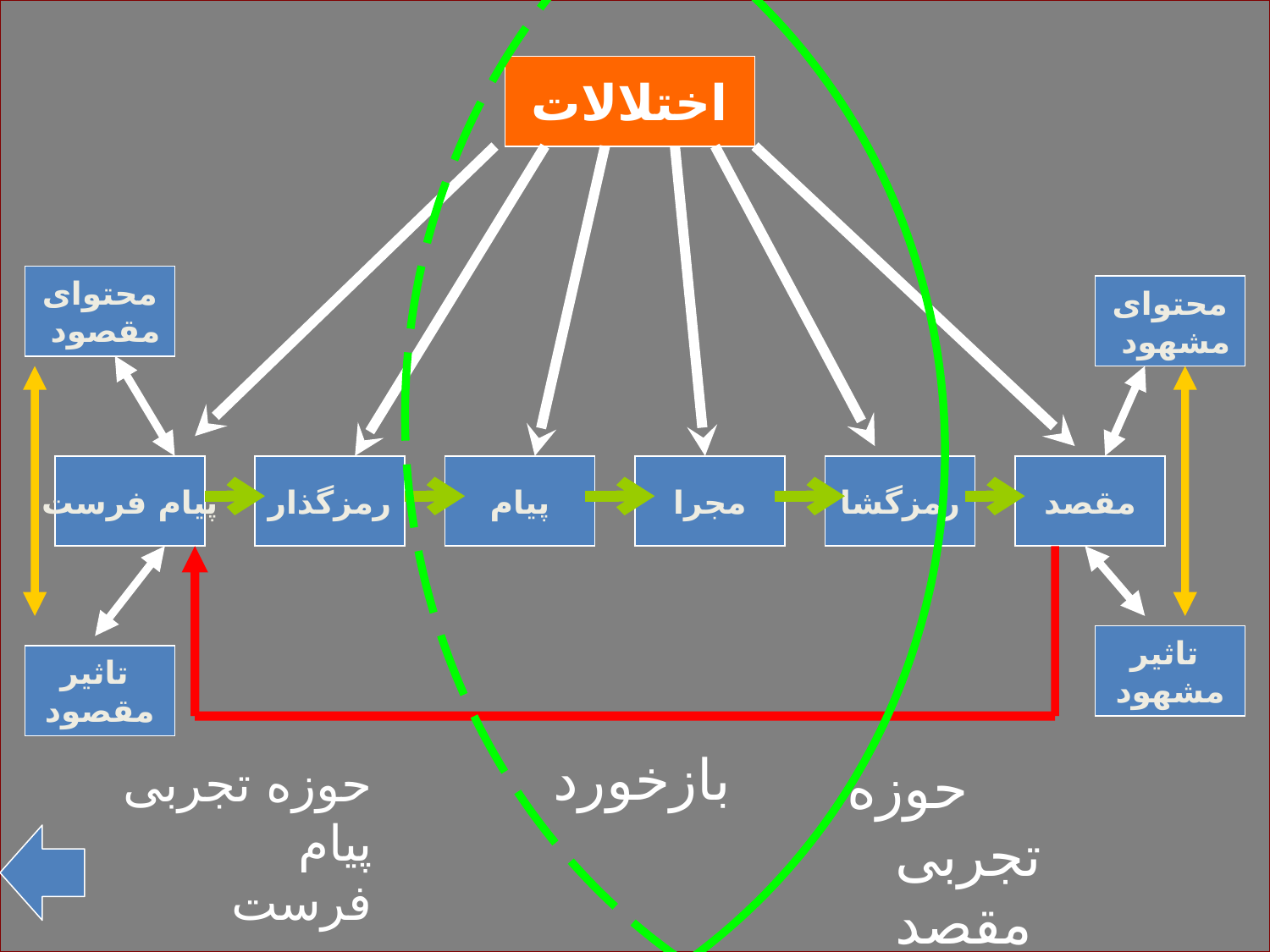

اختلالات

محتوای
 مقصود
محتوای
 مشهود

پیام فرست
رمزگذار
پیام
مجرا
رمزگشا
مقصد

تاثیر
مشهود
تاثیر
مقصود

بازخورد
حوزه تجربی پیام فرست
حوزه تجربی مقصد